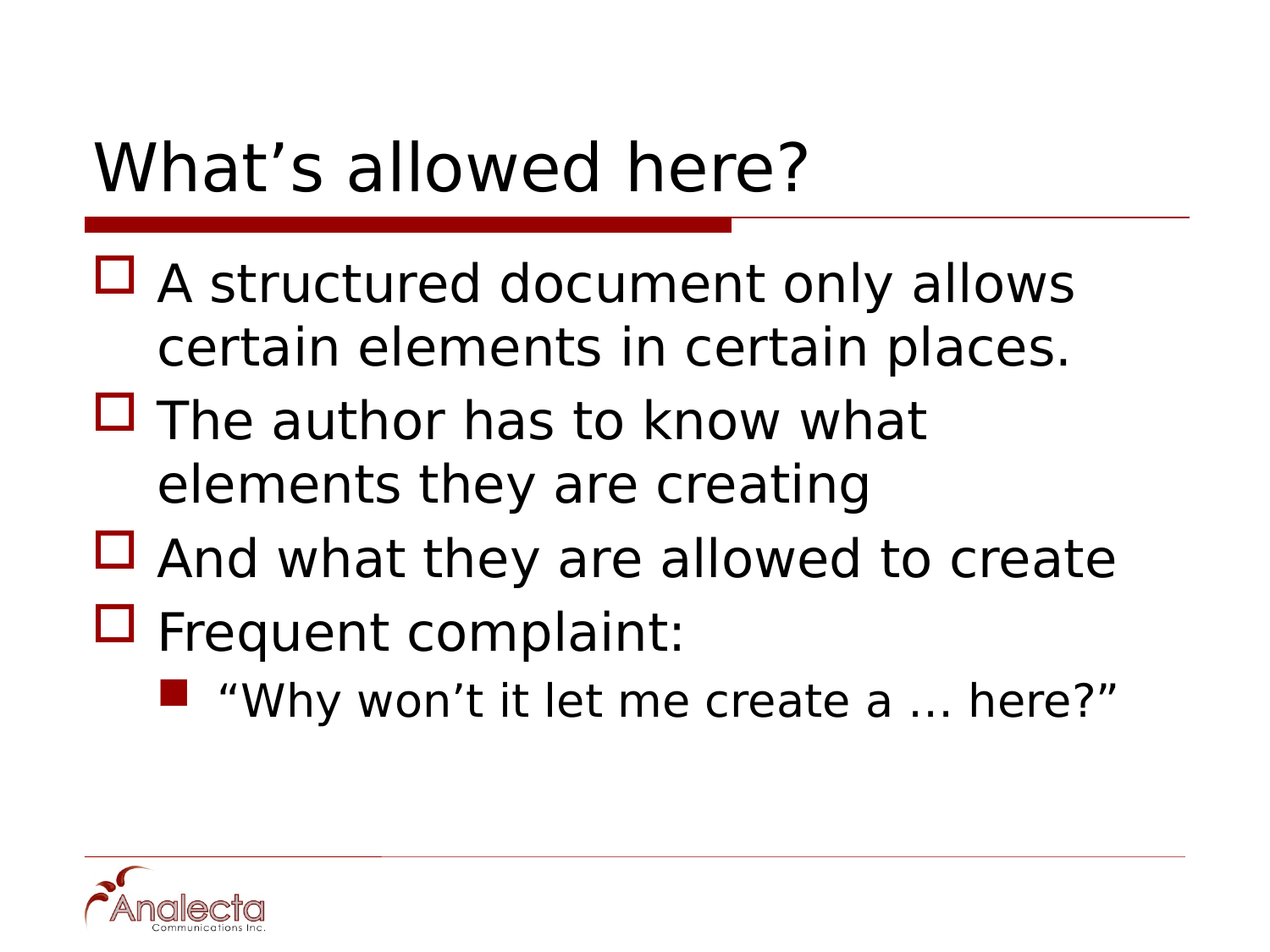

# What’s allowed here?
A structured document only allows certain elements in certain places.
The author has to know what elements they are creating
And what they are allowed to create
Frequent complaint:
“Why won’t it let me create a … here?”